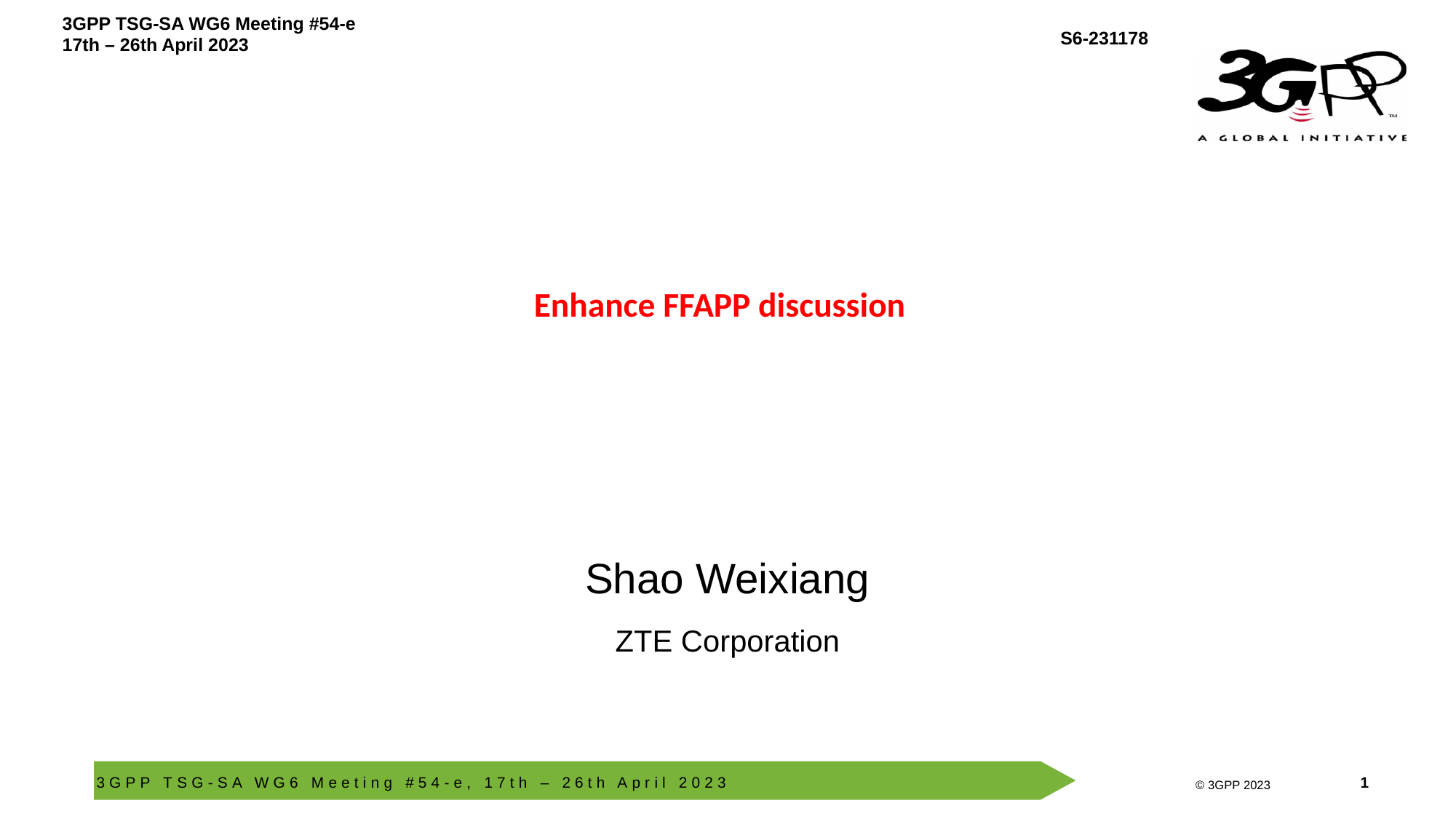

# Enhance FFAPP discussion
Shao Weixiang

ZTE Corporation